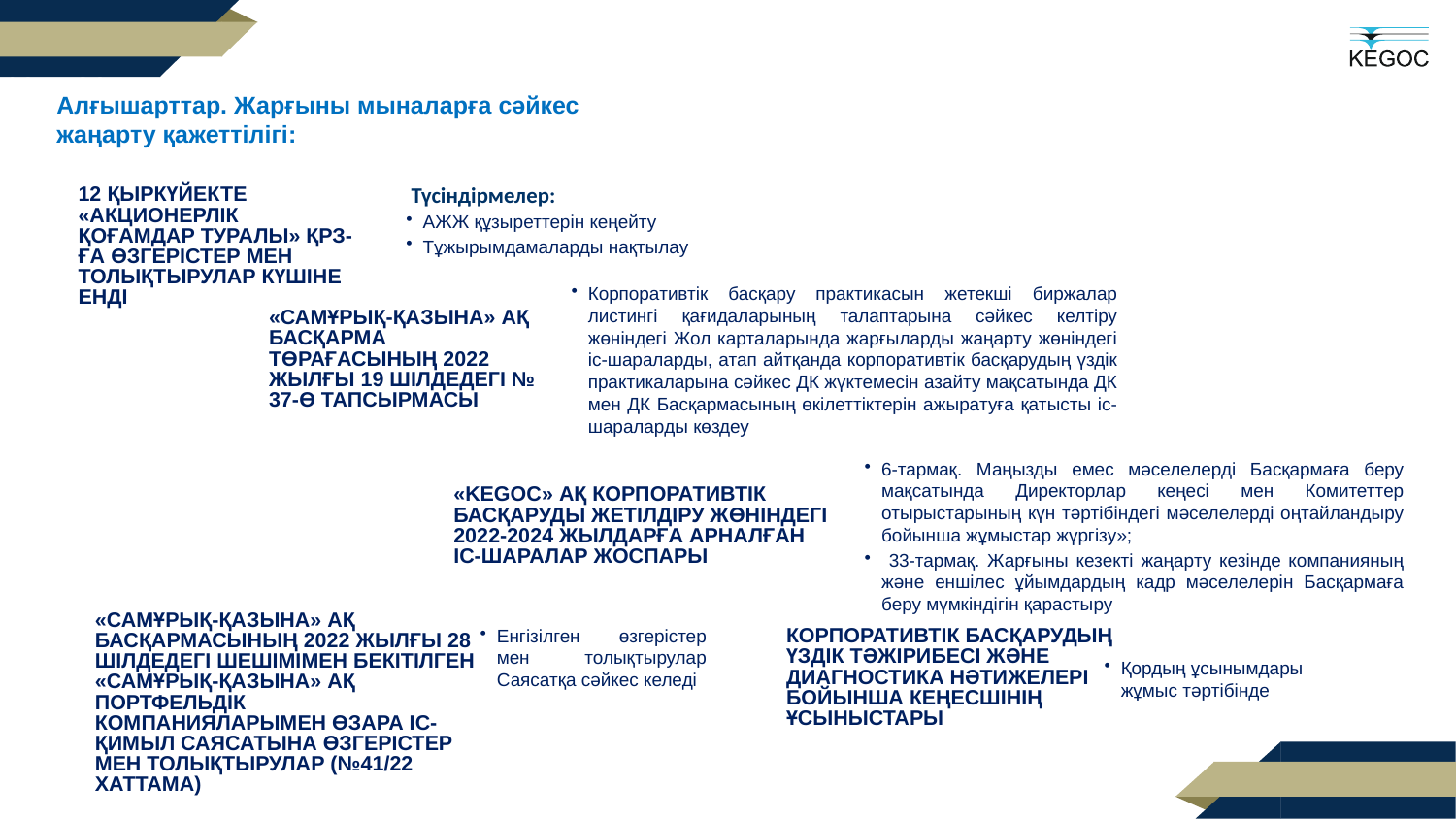

редпосылки.
Необходимость актуализации Устава в соответсвии:
Алғышарттар. Жарғыны мыналарға сәйкес жаңарту қажеттілігі:
Түсіндірмелер:
12 қыркүйекте «Акционерлік қоғамдар туралы» ҚРЗ-ға өзгерістер мен толықтырулар күшіне енді
АЖЖ құзыреттерін кеңейту
Тұжырымдамаларды нақтылау
Корпоративтік басқару практикасын жетекші биржалар листингі қағидаларының талаптарына сәйкес келтіру жөніндегі Жол карталарында жарғыларды жаңарту жөніндегі іс-шараларды, атап айтқанда корпоративтік басқарудың үздік практикаларына сәйкес ДК жүктемесін азайту мақсатында ДК мен ДК Басқармасының өкілеттіктерін ажыратуға қатысты іс-шараларды көздеу
«Самұрық-Қазына» АҚ Басқарма төрағасының 2022 жылғы 19 шілдедегі № 37-ө тапсырмасы
6-тармақ. Маңызды емес мәселелерді Басқармаға беру мақсатында Директорлар кеңесі мен Комитеттер отырыстарының күн тәртібіндегі мәселелерді оңтайландыру бойынша жұмыстар жүргізу»;
 33-тармақ. Жарғыны кезекті жаңарту кезінде компанияның және еншілес ұйымдардың кадр мәселелерін Басқармаға беру мүмкіндігін қарастыру
«KEGOC» АҚ корпоративтік басқаруды жетілдіру жөніндегі 2022-2024 жылдарға арналған іс-шаралар жоспары
«Самұрық-Қазына» АҚ Басқармасының 2022 жылғы 28 шілдедегі шешімімен бекітілген «Самұрық-Қазына» АҚ портфельдік компанияларымен өзара іс-қимыл саясатына өзгерістер мен толықтырулар (№41/22 хаттама)
Енгізілген өзгерістер мен толықтырулар Саясатқа сәйкес келеді
Корпоративтік басқарудың үздік тәжірибесі және диагностика нәтижелері бойынша кеңесшінің ұсыныстары
ПРЕДПОСЫЛКИ
Қордың ұсынымдары жұмыс тәртібінде